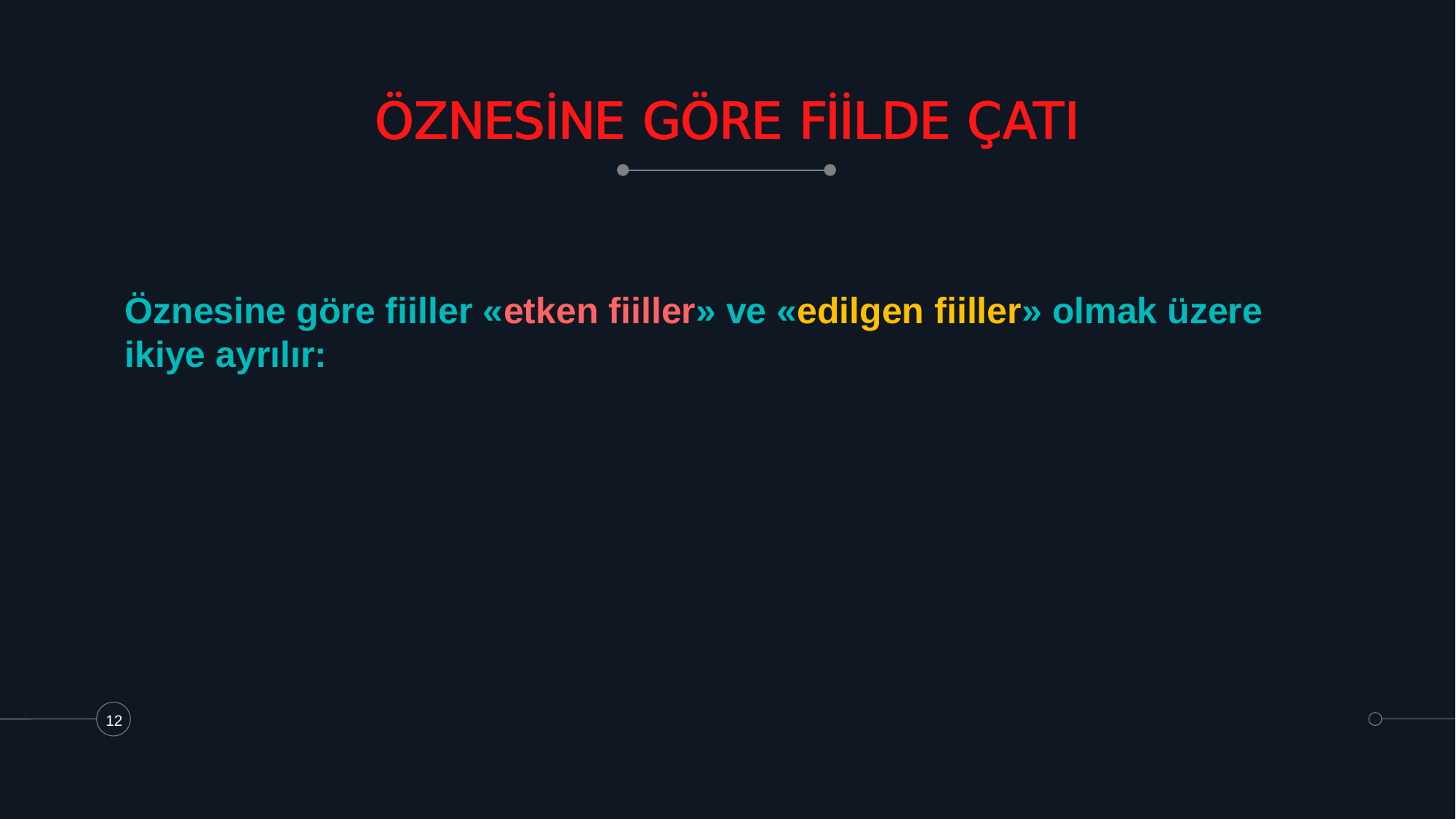

# ÖZNESİNE GÖRE FİİLDE ÇATI
Öznesine göre fiiller «etken fiiller» ve «edilgen fiiller» olmak üzere ikiye ayrılır:
12